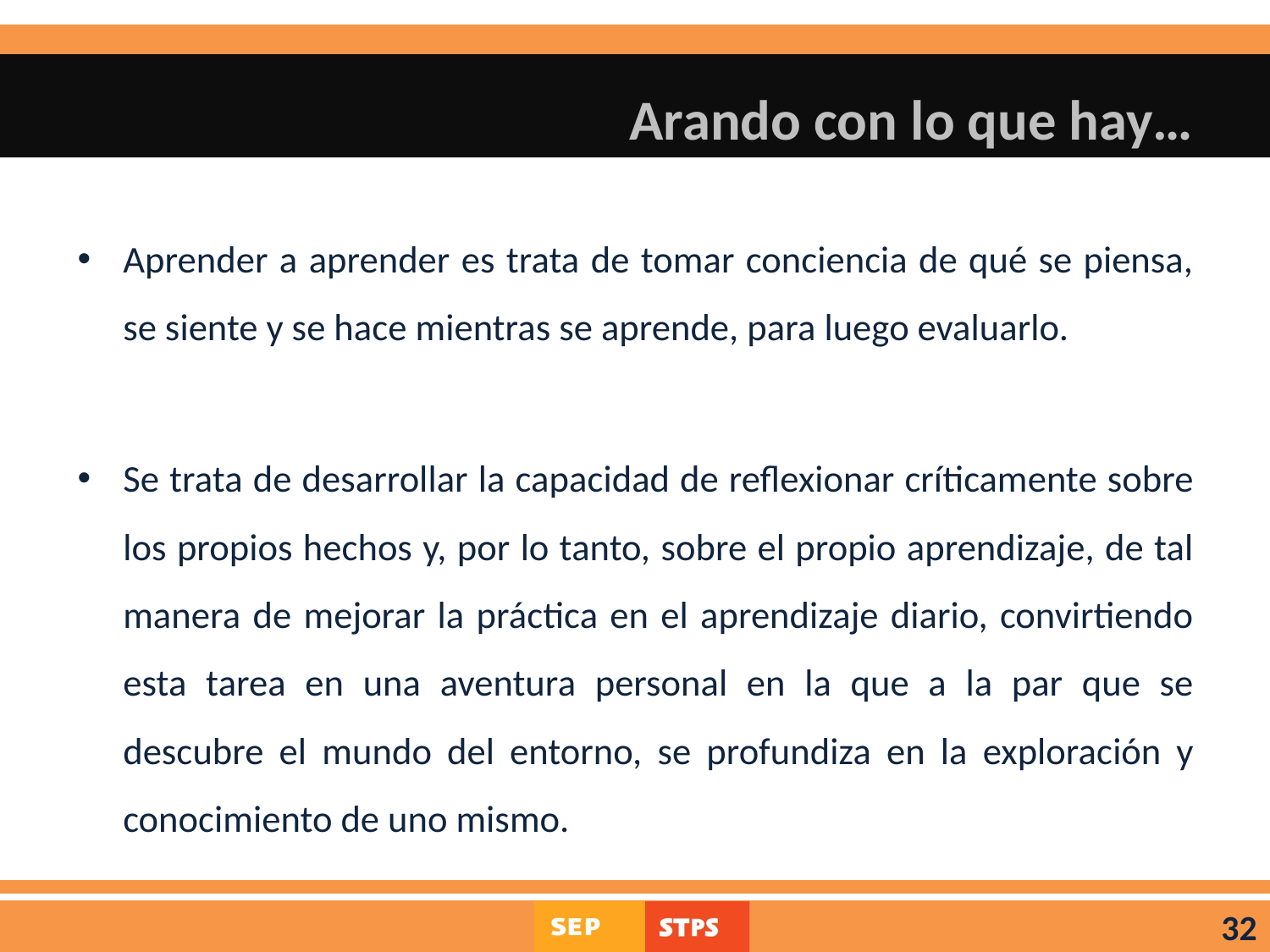

# Arando con lo que hay…
Aprender a aprender es trata de tomar conciencia de qué se piensa, se siente y se hace mientras se aprende, para luego evaluarlo.

Se trata de desarrollar la capacidad de reflexionar críticamente sobre los propios hechos y, por lo tanto, sobre el propio aprendizaje, de tal manera de mejorar la práctica en el aprendizaje diario, convirtiendo esta tarea en una aventura personal en la que a la par que se descubre el mundo del entorno, se profundiza en la exploración y conocimiento de uno mismo.

32